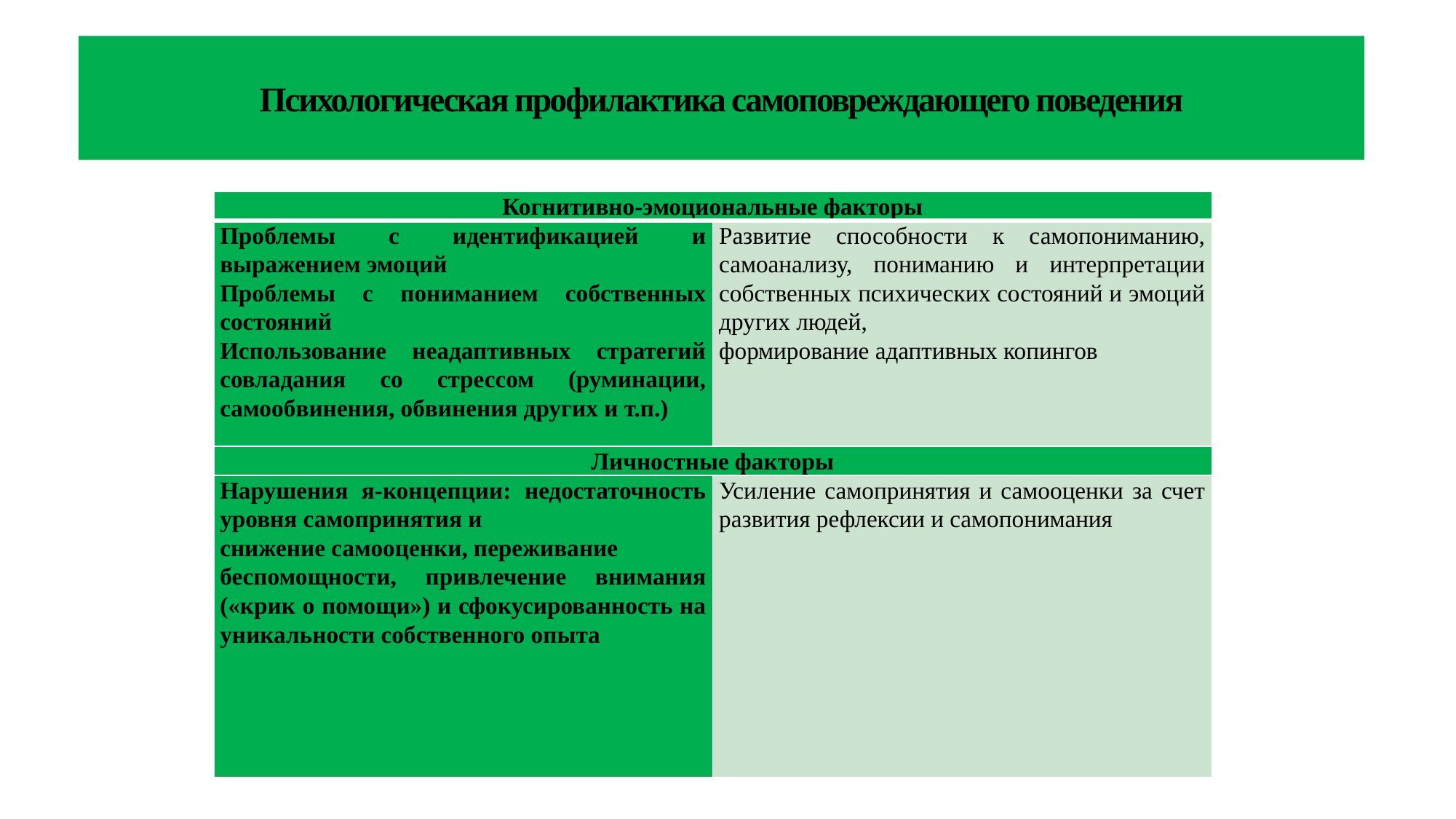

# Психологическая профилактика самоповреждающего поведения
| Когнитивно-эмоциональные факторы |  |
| --- | --- |
| Проблемы с идентификацией и выражением эмоций Проблемы с пониманием собственных состояний Использование неадаптивных стратегий совладания со стрессом (руминации, самообвинения, обвинения других и т.п.) | Развитие способности к самопониманию, самоанализу, пониманию и интерпретации собственных психических состояний и эмоций других людей, формирование адаптивных копингов |
| Личностные факторы |  |
| Нарушения я-концепции: недостаточность уровня самопринятия и снижение самооценки, переживание беспомощности, привлечение внимания («крик о помощи») и сфокусированность на уникальности собственного опыта | Усиление самопринятия и самооценки за счет развития рефлексии и самопонимания |